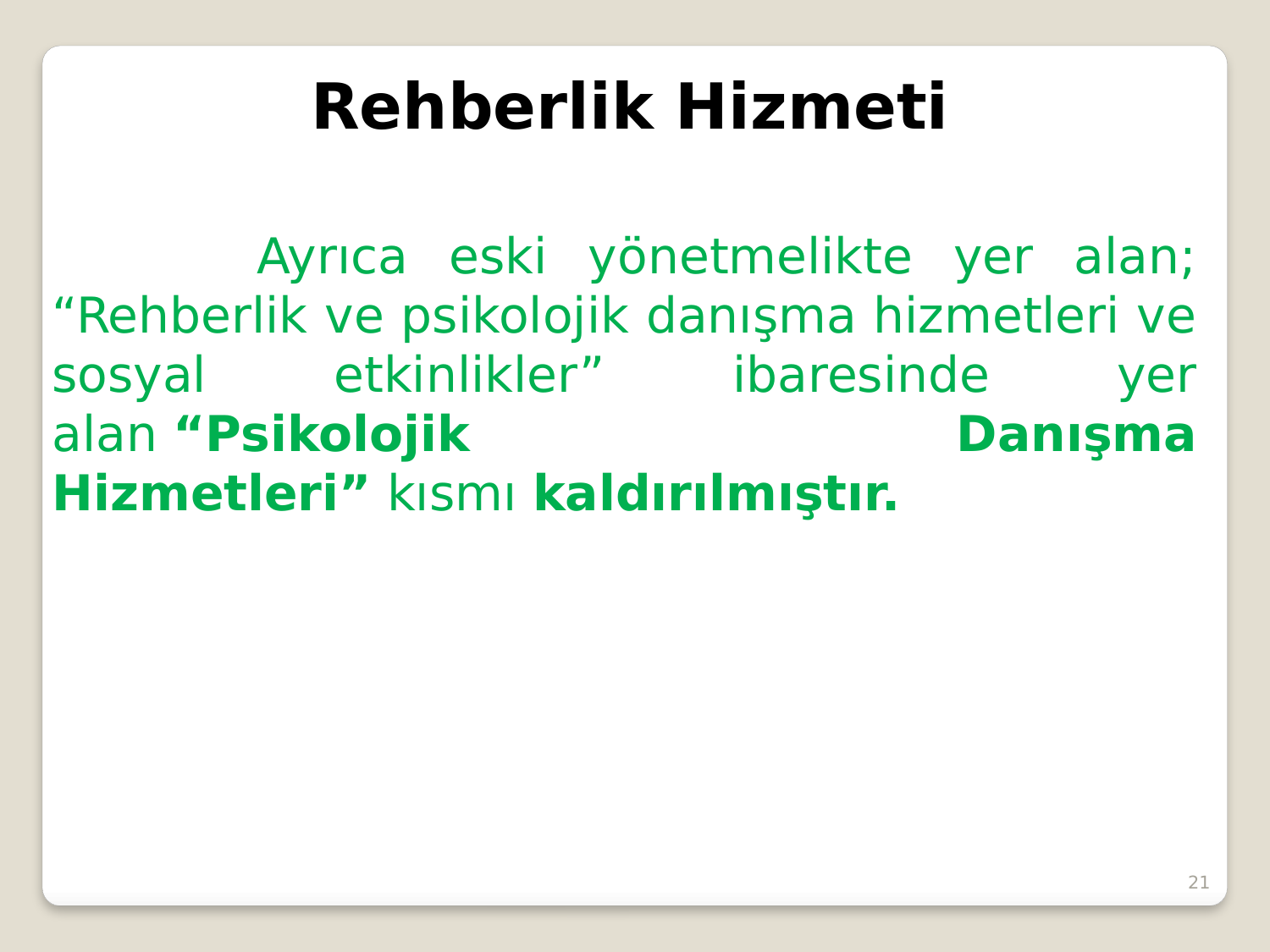

Rehberlik Hizmeti

     Ayrıca eski yönetmelikte yer alan; “Rehberlik ve psikolojik danışma hizmetleri ve sosyal etkinlikler” ibaresinde yer alan “Psikolojik Danışma Hizmetleri” kısmı kaldırılmıştır.
21